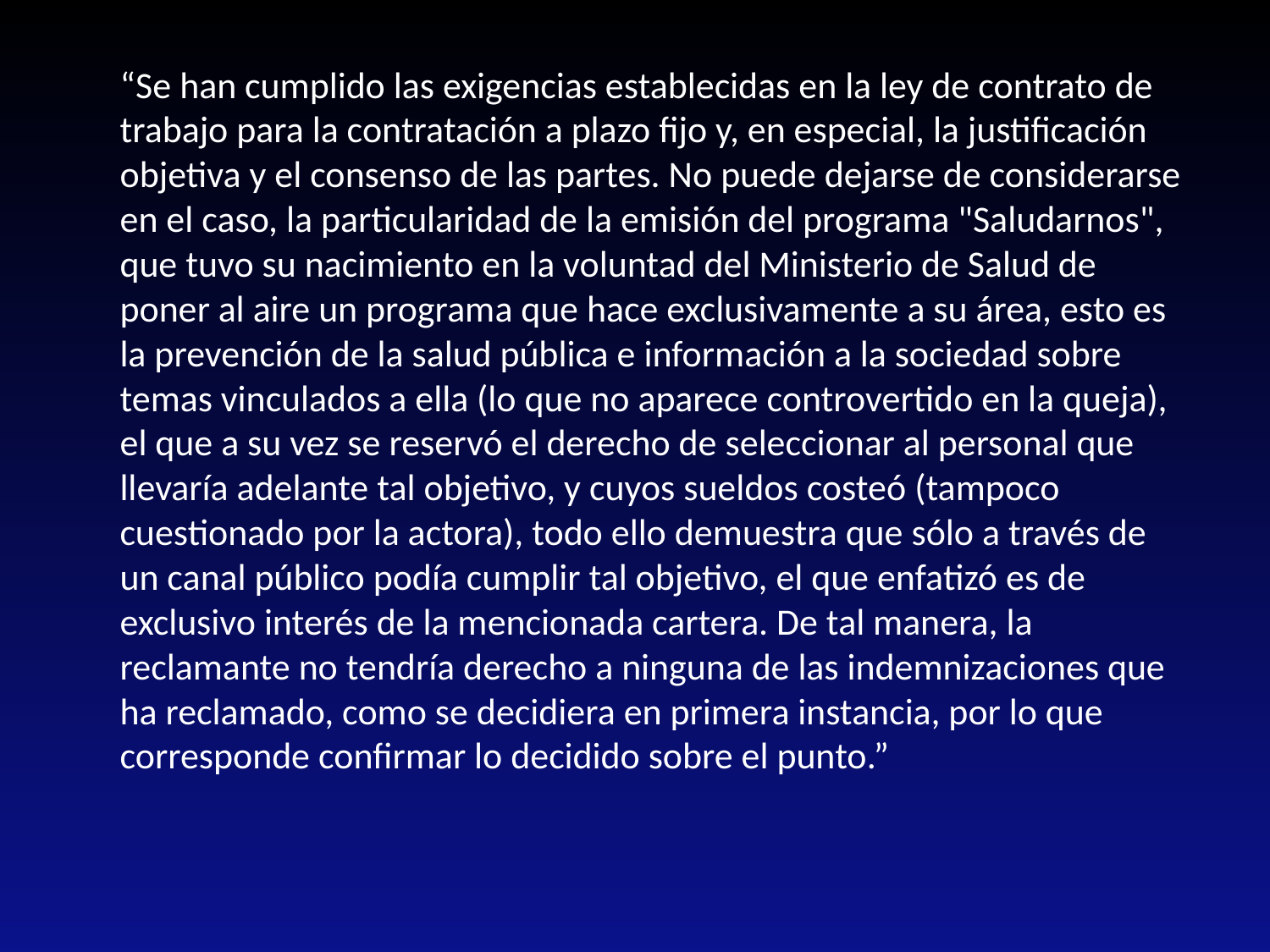

“Se han cumplido las exigencias establecidas en la ley de contrato de trabajo para la contratación a plazo fijo y, en especial, la justificación objetiva y el consenso de las partes. No puede dejarse de considerarse en el caso, la particularidad de la emisión del programa "Saludarnos", que tuvo su nacimiento en la voluntad del Ministerio de Salud de poner al aire un programa que hace exclusivamente a su área, esto es la prevención de la salud pública e información a la sociedad sobre temas vinculados a ella (lo que no aparece controvertido en la queja), el que a su vez se reservó el derecho de seleccionar al personal que llevaría adelante tal objetivo, y cuyos sueldos costeó (tampoco cuestionado por la actora), todo ello demuestra que sólo a través de un canal público podía cumplir tal objetivo, el que enfatizó es de exclusivo interés de la mencionada cartera. De tal manera, la reclamante no tendría derecho a ninguna de las indemnizaciones que ha reclamado, como se decidiera en primera instancia, por lo que corresponde confirmar lo decidido sobre el punto.”